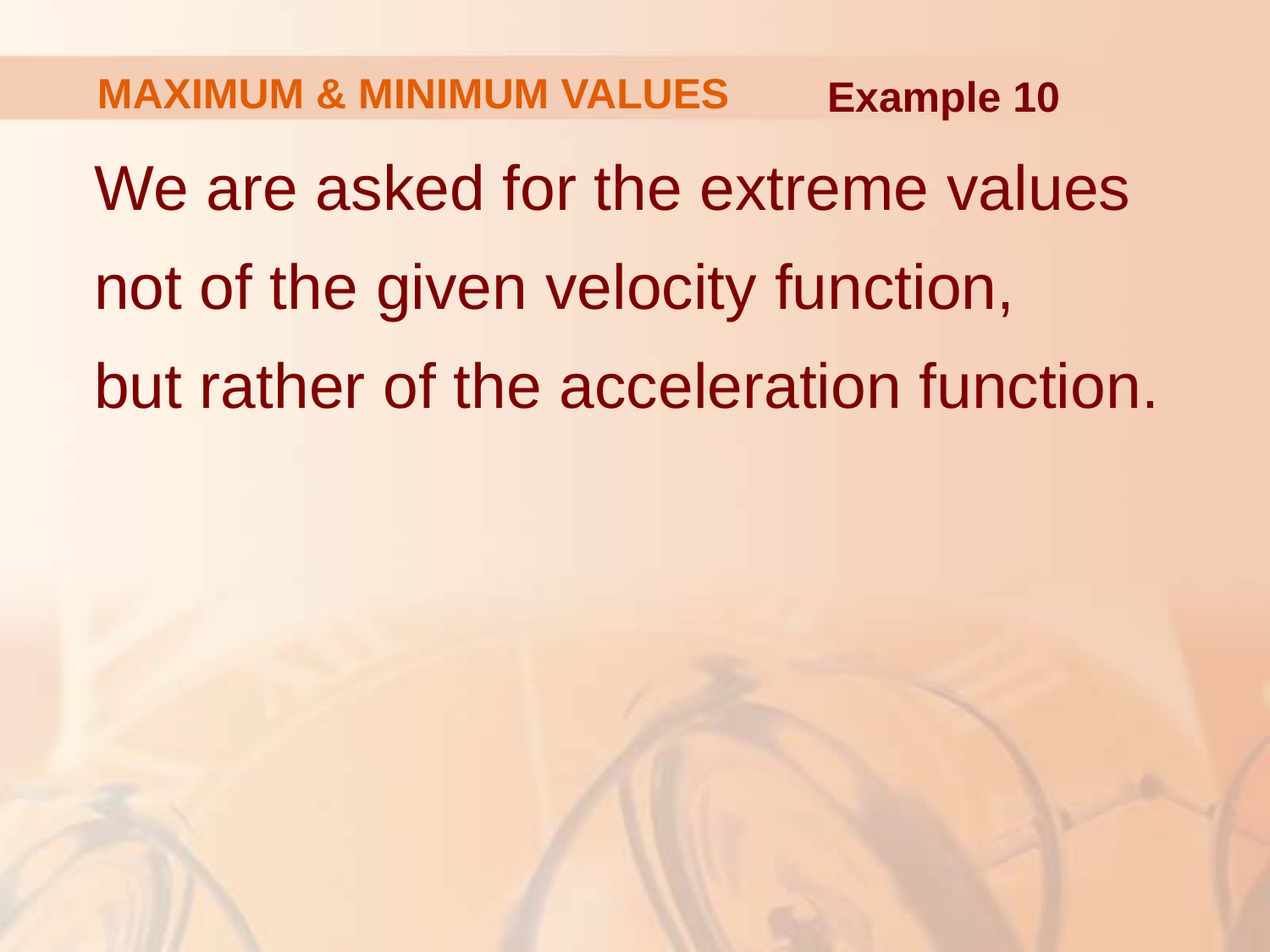

# MAXIMUM & MINIMUM VALUES
Example 10
We are asked for the extreme values
not of the given velocity function,
but rather of the acceleration function.